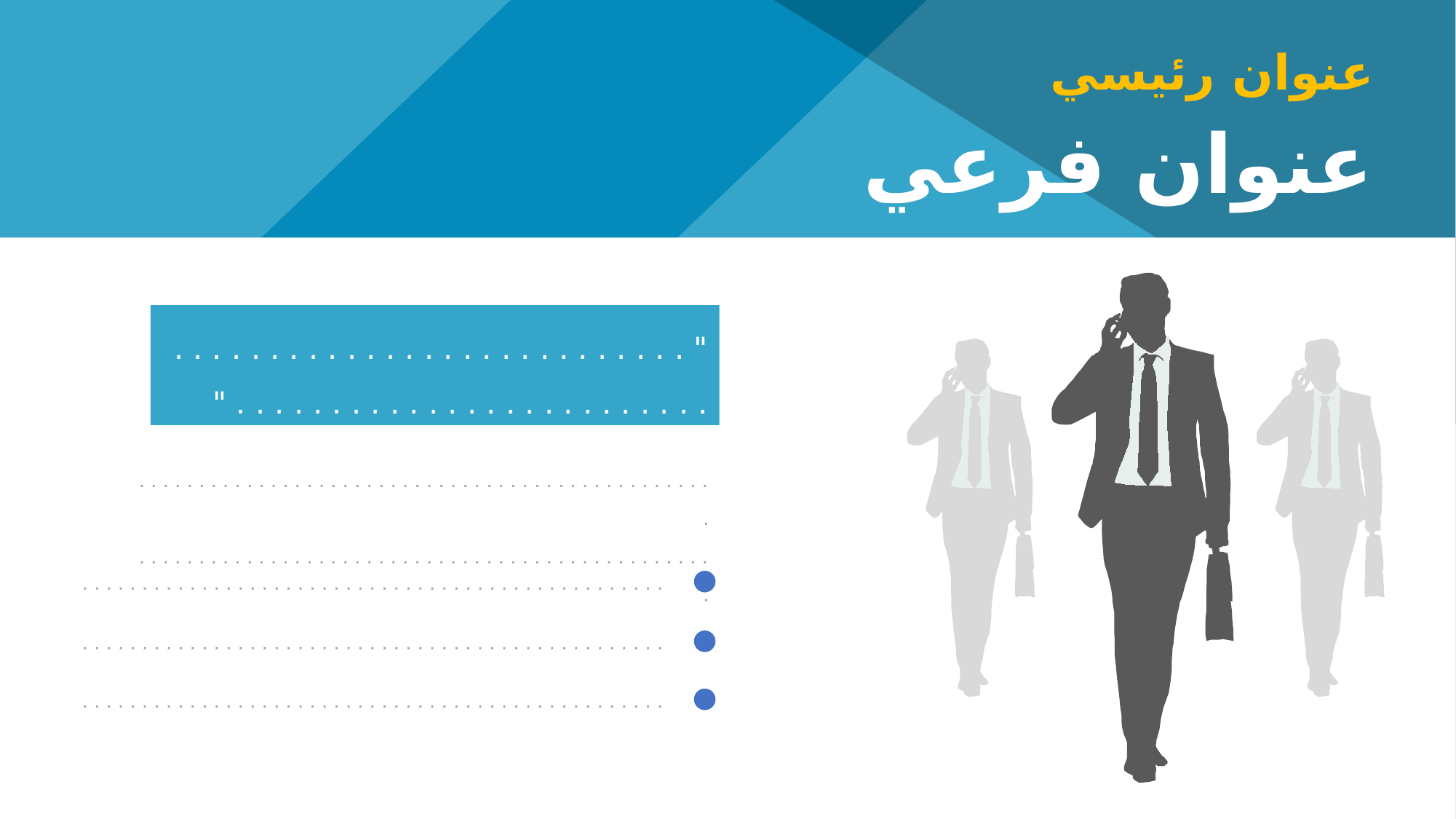

عنوان رئيسي
عنوان فرعي

" . . . . . . . . . . . . . . . . . . . . . . . . . . . . . . . . . . . . . . . . . . . . . . . . . . . . "
. . . . . . . . . . . . . . . . . . . . . . . . . . . . . . . . . . . . . . . . . . . . . . . . .
. . . . . . . . . . . . . . . . . . . . . . . . . . . . . . . . . . . . . . . . . . . . . . . . .
. . . . . . . . . . . . . . . . . . . . . . . . . . . . . . . . . . . . . . . . . . . . . . . . .

. . . . . . . . . . . . . . . . . . . . . . . . . . . . . . . . . . . . . . . . . . . . . . . . .

. . . . . . . . . . . . . . . . . . . . . . . . . . . . . . . . . . . . . . . . . . . . . . . . .